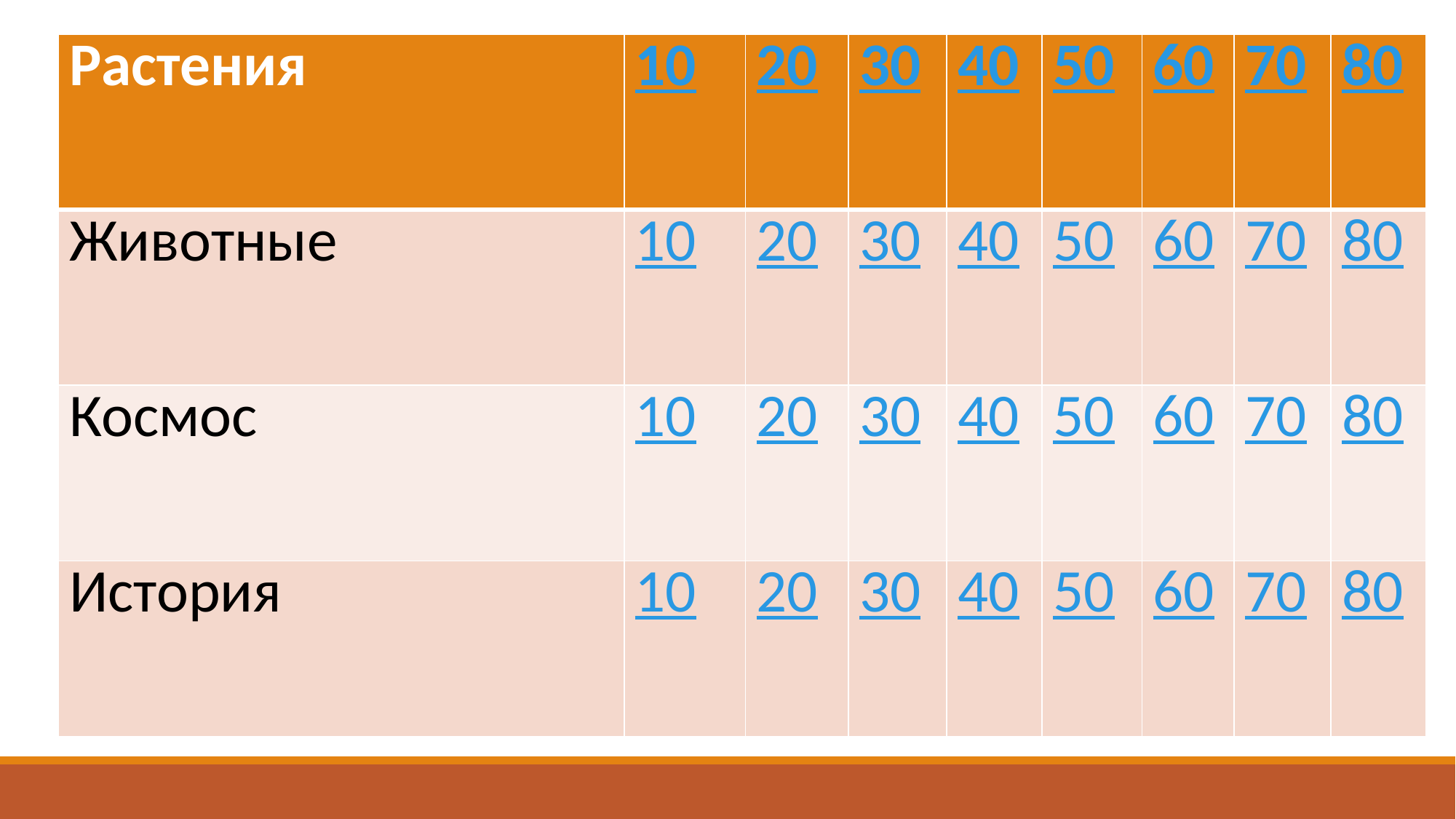

| Растения | 10 | 20 | 30 | 40 | 50 | 60 | 70 | 80 |
| --- | --- | --- | --- | --- | --- | --- | --- | --- |
| Животные | 10 | 20 | 30 | 40 | 50 | 60 | 70 | 80 |
| Космос | 10 | 20 | 30 | 40 | 50 | 60 | 70 | 80 |
| История | 10 | 20 | 30 | 40 | 50 | 60 | 70 | 80 |
#